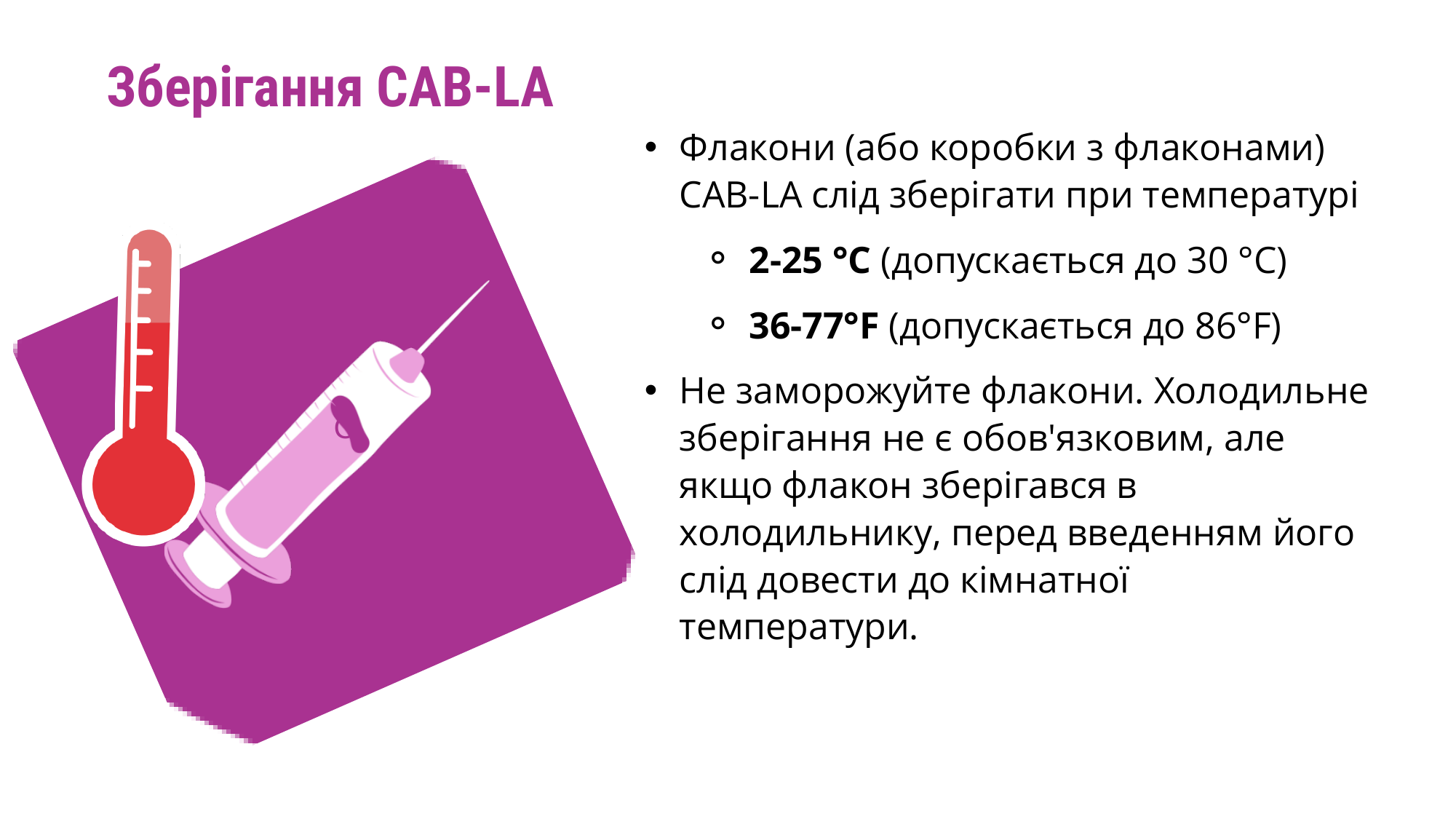

Зберігання CAB-LA
Флакони (або коробки з флаконами) CAB-LA слід зберігати при температурі
2-25 °C (допускається до 30 °C)
36-77°F (допускається до 86°F)
Не заморожуйте флакони. Холодильне зберігання не є обов'язковим, але якщо флакон зберігався в холодильнику, перед введенням його слід довести до кімнатної температури.

C